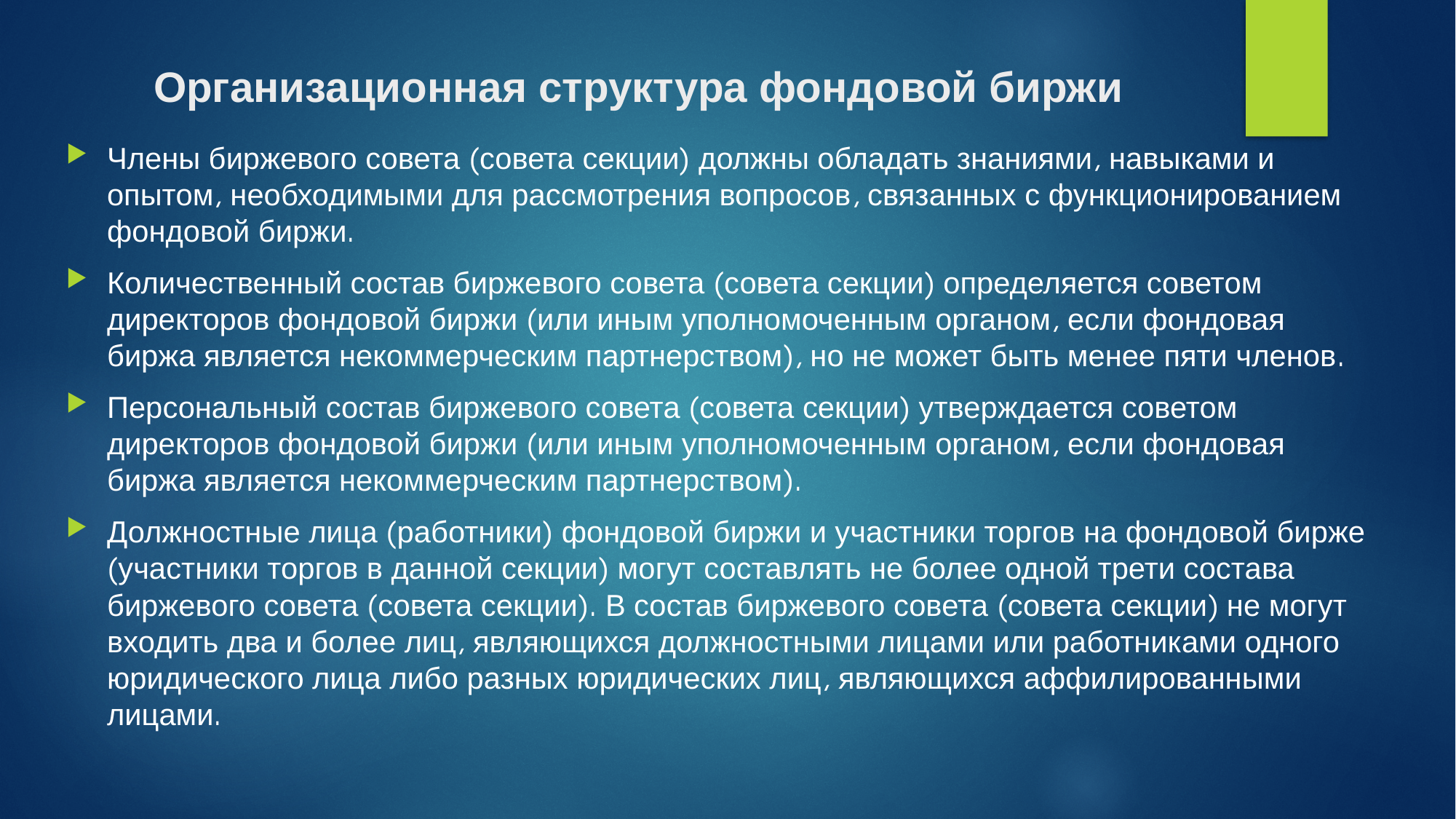

# Организационная структура фондовой биржи
Члены биржевого совета (совета секции) должны обладать знаниями, навыками и опытом, необходимыми для рассмотрения вопросов, связанных с функционированием фондовой биржи.
Количественный состав биржевого совета (совета секции) определяется советом директоров фондовой биржи (или иным уполномоченным органом, если фондовая биржа является некоммерческим партнерством), но не может быть менее пяти членов.
Персональный состав биржевого совета (совета секции) утверждается советом директоров фондовой биржи (или иным уполномоченным органом, если фондовая биржа является некоммерческим партнерством).
Должностные лица (работники) фондовой биржи и участники торгов на фондовой бирже (участники торгов в данной секции) могут составлять не более одной трети состава биржевого совета (совета секции). В состав биржевого совета (совета секции) не могут входить два и более лиц, являющихся должностными лицами или работниками одного юридического лица либо разных юридических лиц, являющихся аффилированными лицами.